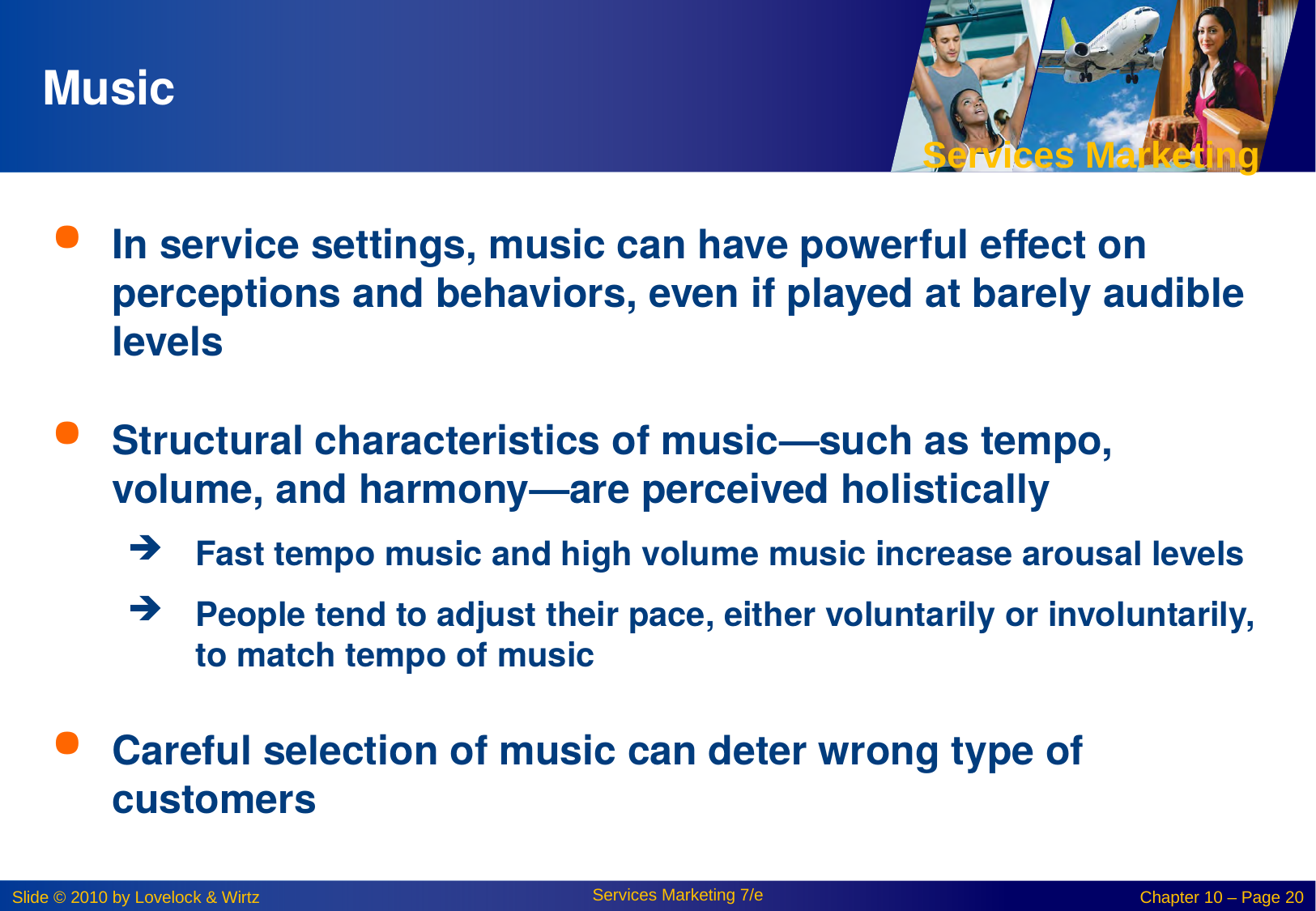

# Music
In service settings, music can have powerful effect on perceptions and behaviors, even if played at barely audible levels
Structural characteristics of music―such as tempo, volume, and harmony―are perceived holistically
Fast tempo music and high volume music increase arousal levels
People tend to adjust their pace, either voluntarily or involuntarily, to match tempo of music
Careful selection of music can deter wrong type of customers